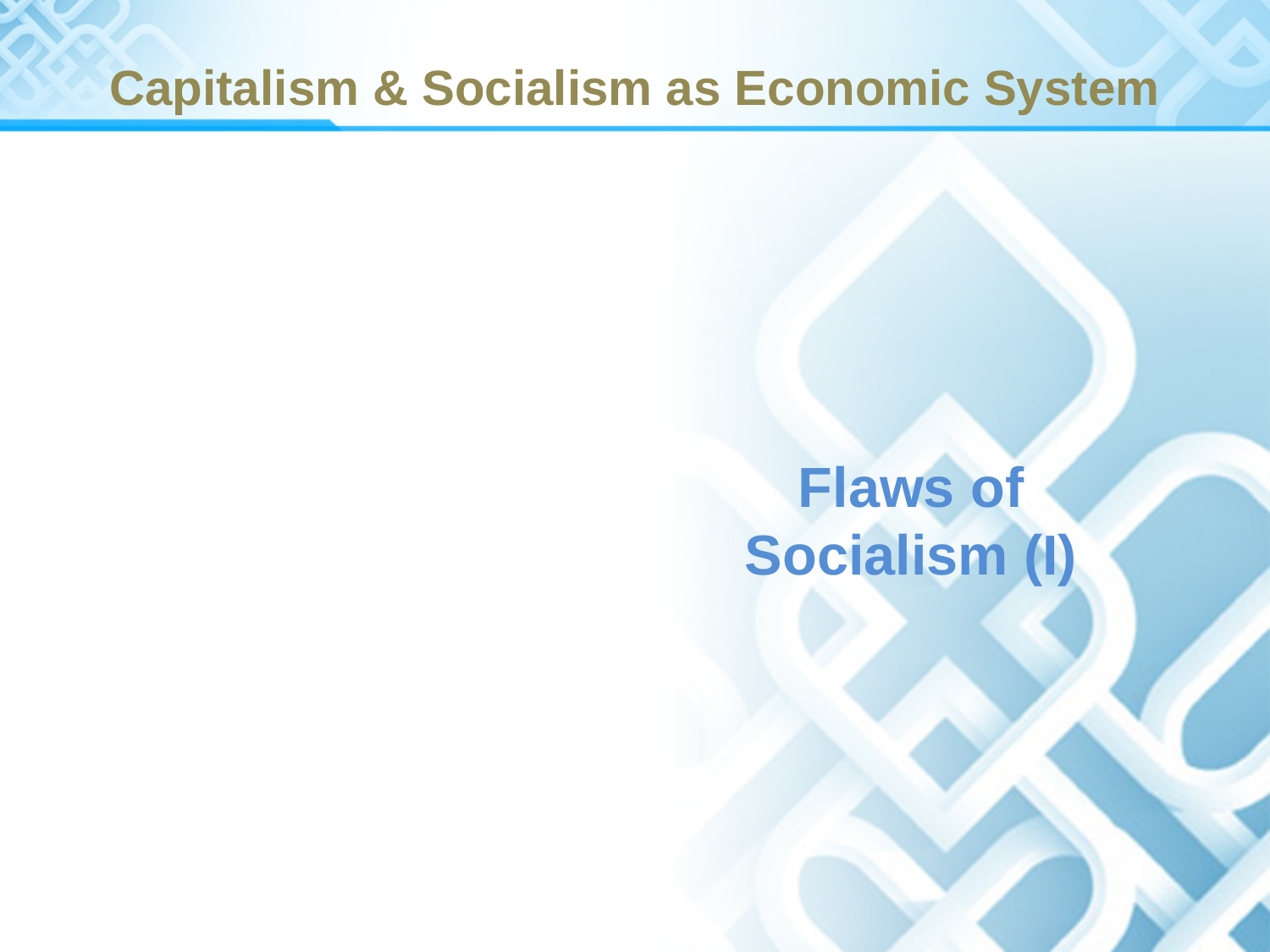

# Capitalism & Socialism as Economic System
Flaws of Socialism (I)